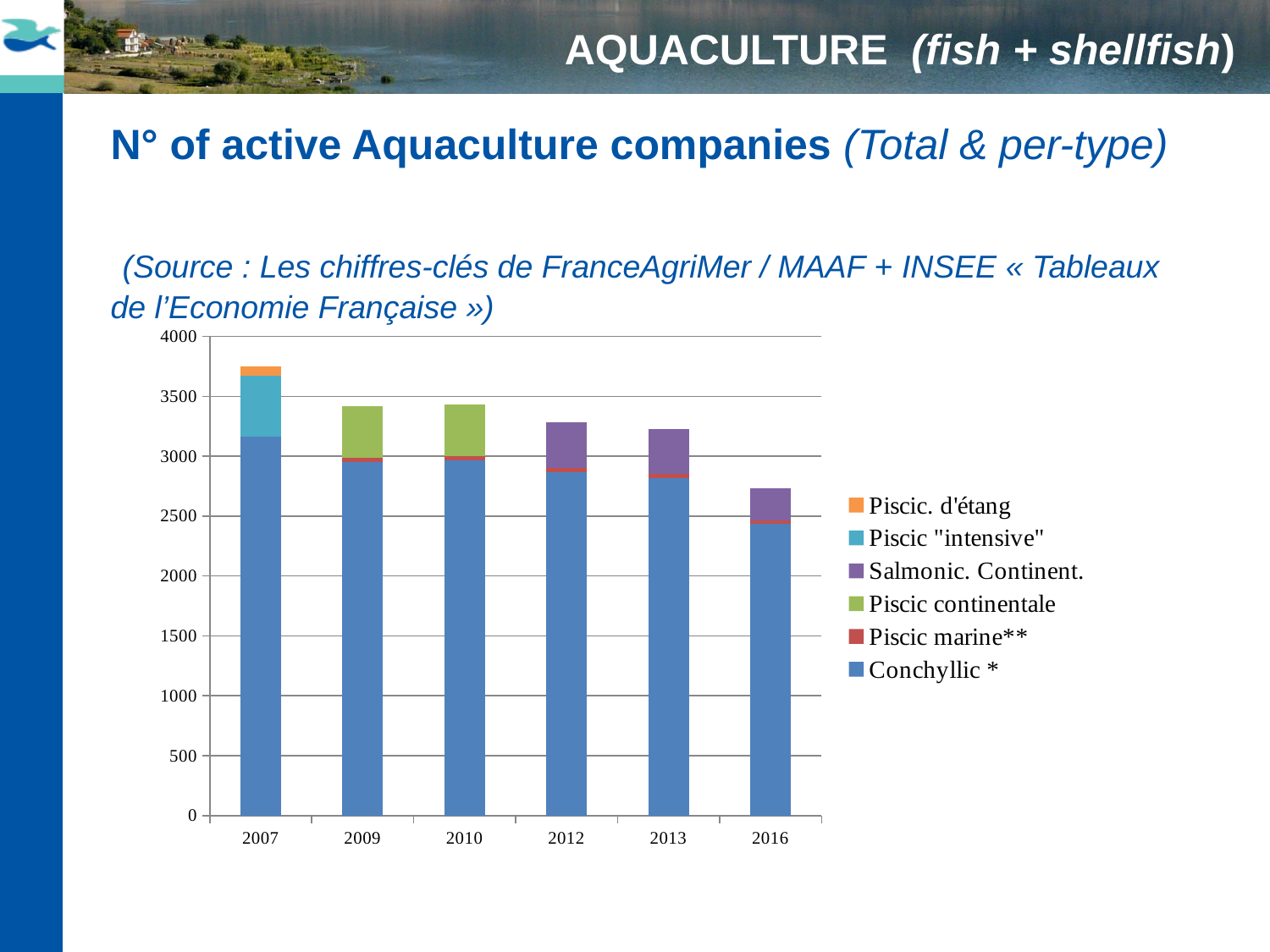

# AQUACULTURE  (fish + shellfish)
N° of active Aquaculture companies (Total & per-type)

 (Source : Les chiffres-clés de FranceAgriMer / MAAF + INSEE « Tableaux  de l’Economie Française »)

### Chart

| Category | Conchyllic * | Piscic marine** | Piscic continentale | Salmonic. Continent. | Piscic "intensive" | Piscic. d'étang |
|---|---|---|---|---|---|---|
| 2007 | 3160.0 | None | None | None | 511.0 | 80.0 |
| 2009 | 2952.0 | 35.0 | 431.0 | None | None | None |
| 2010 | 2967.0 | 31.0 | 434.0 | None | None | None |
| 2012 | 2864.0 | 35.0 | None | 387.0 | None | None |
| 2013 | 2818.0 | 36.0 | None | 374.0 | None | None |
| 2016 | 2432.0 | 35.0 | None | 268.0 | None | None |